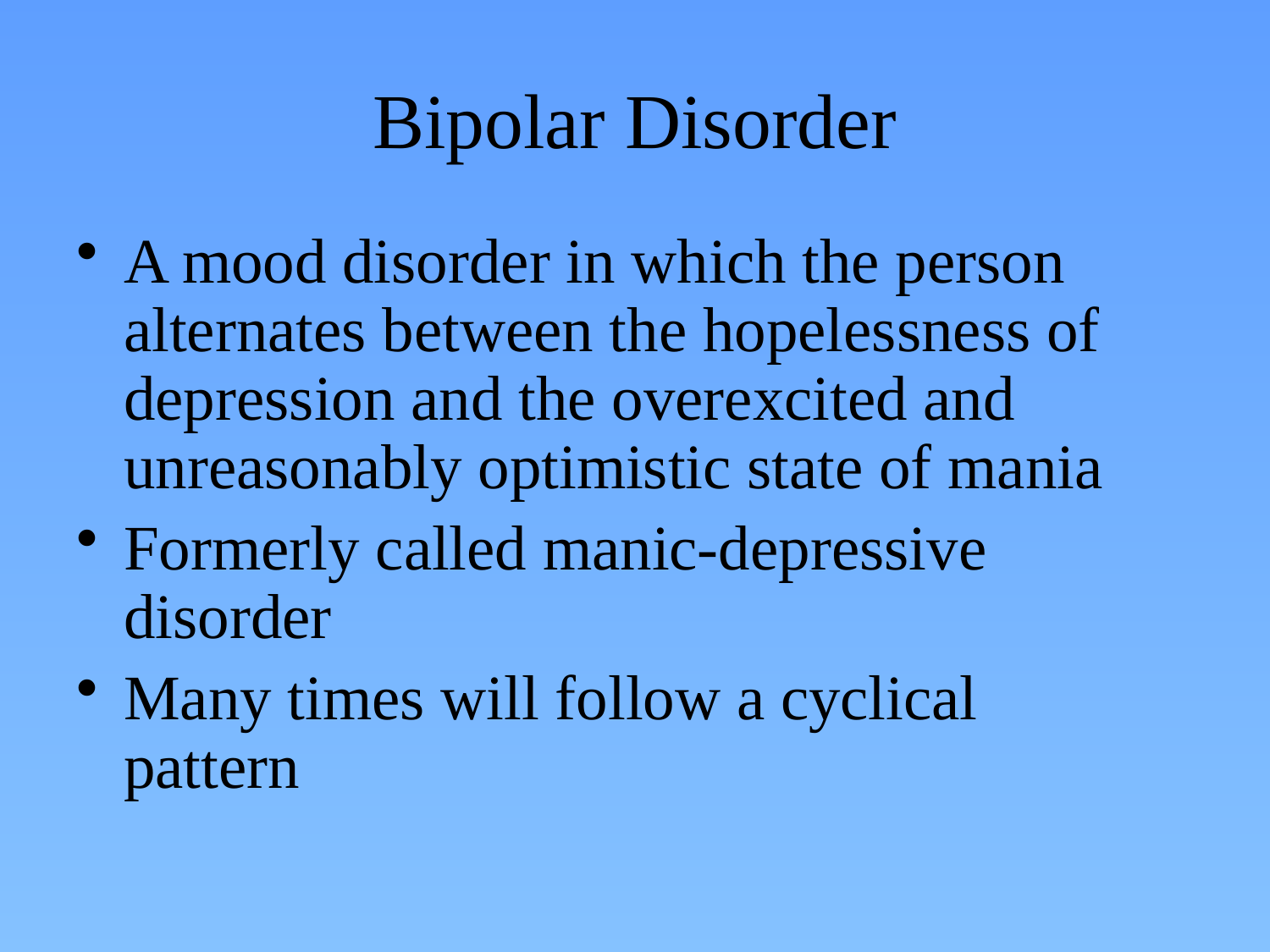

# Bipolar Disorder
A mood disorder in which the person alternates between the hopelessness of depression and the overexcited and unreasonably optimistic state of mania
Formerly called manic-depressive disorder
Many times will follow a cyclical pattern